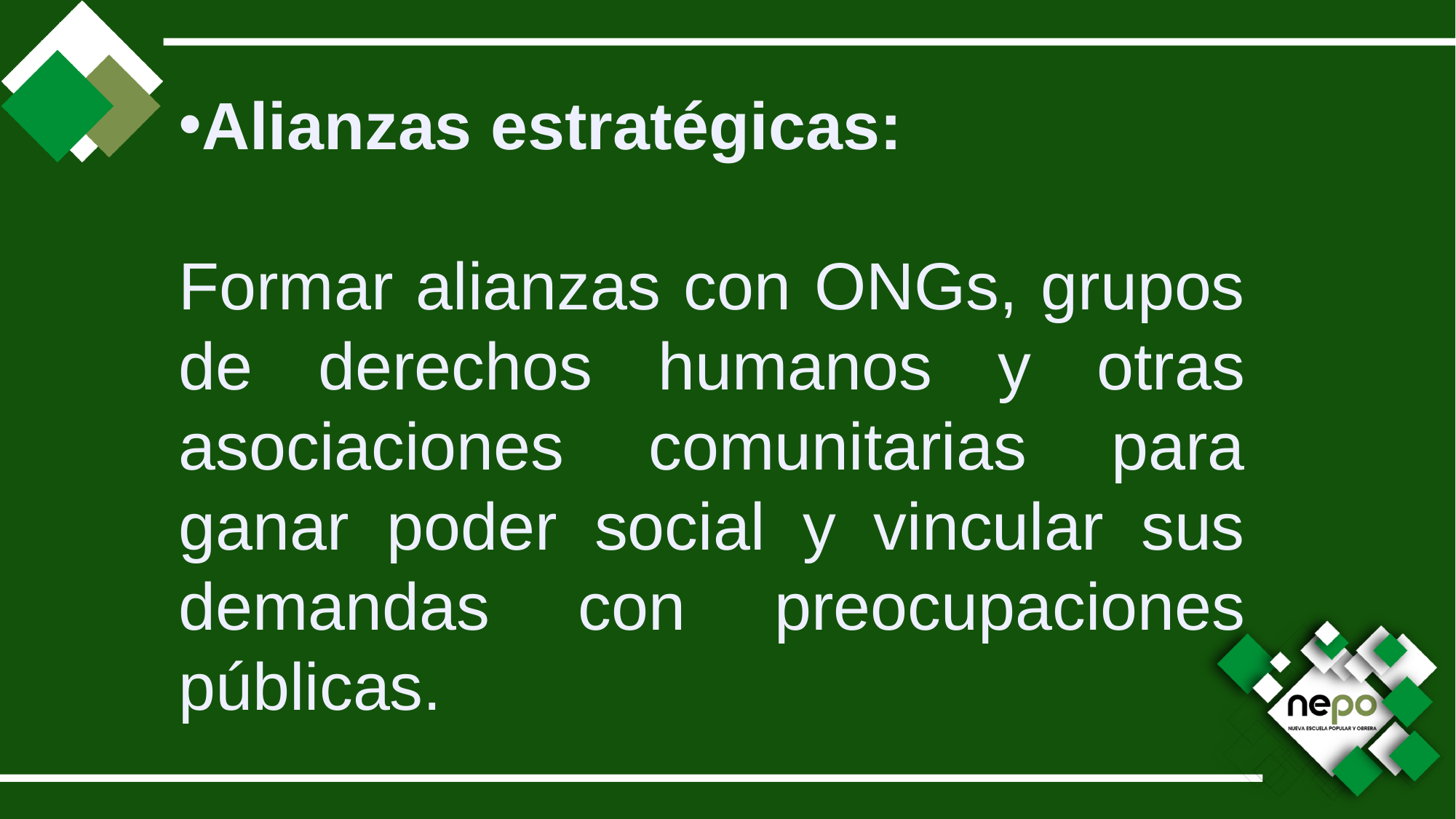

Alianzas estratégicas:

Formar alianzas con ONGs, grupos de derechos humanos y otras asociaciones comunitarias para ganar poder social y vincular sus demandas con preocupaciones públicas.